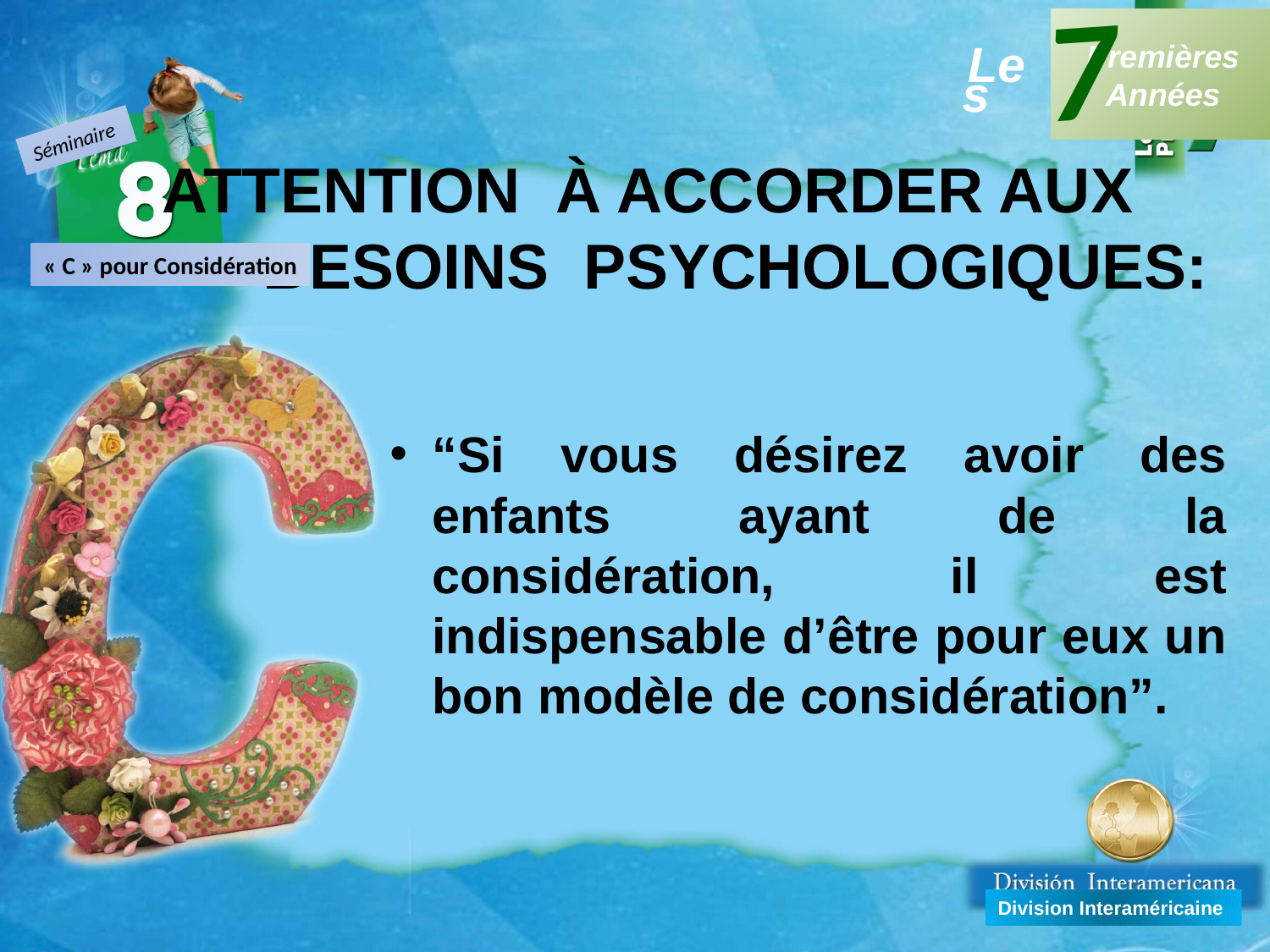

7
Premières
Années
Les
Séminaire
# ATTENTION  À ACCORDER AUX           BESOINS  PSYCHOLOGIQUES:
« C » pour Considération
“Si vous désirez avoir des enfants ayant de la considération, il est indispensable d’être pour eux un bon modèle de considération”.

Division Interaméricaine